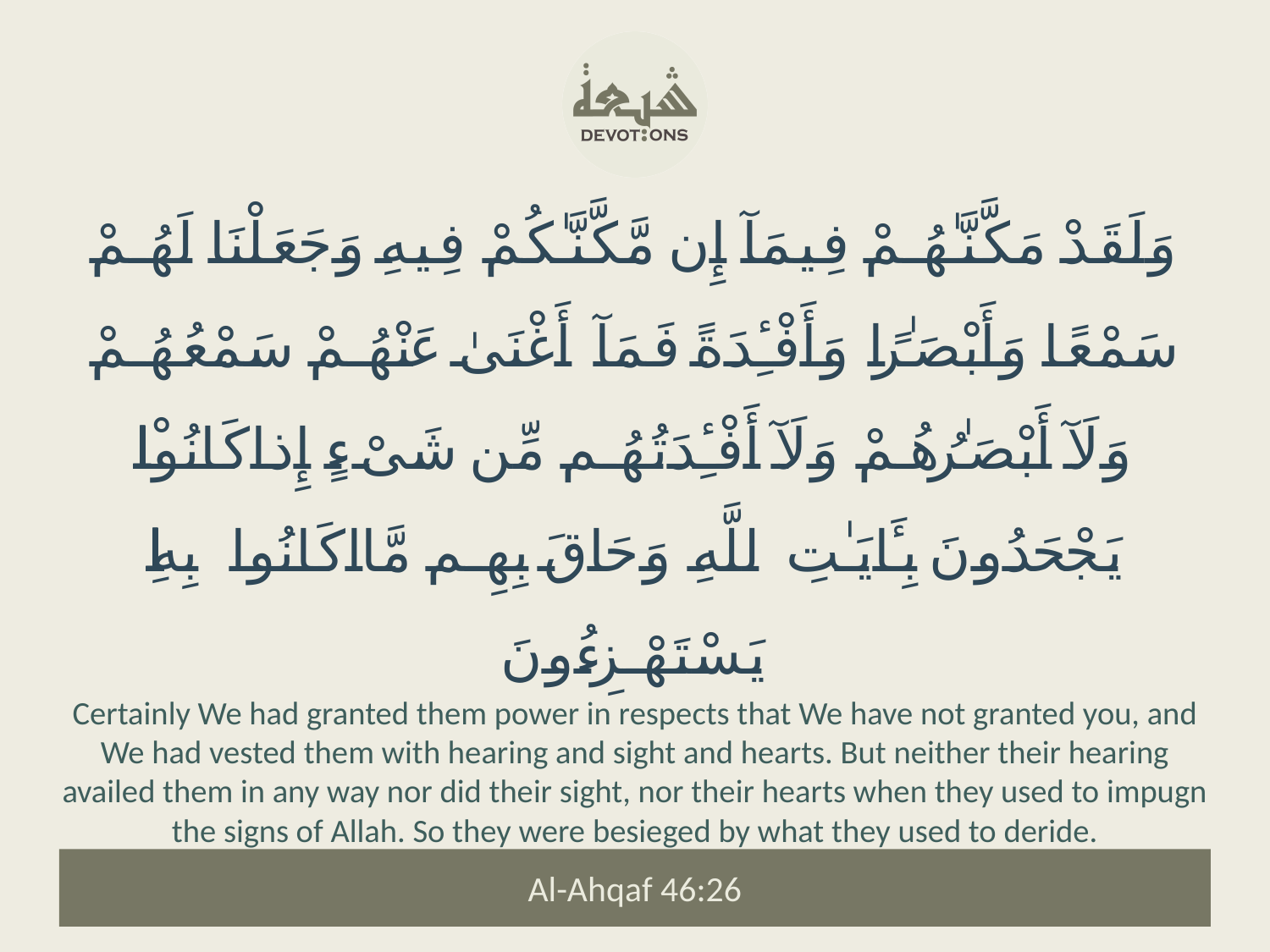

وَلَقَدْ مَكَّنَّـٰهُمْ فِيمَآ إِن مَّكَّنَّـٰكُمْ فِيهِ وَجَعَلْنَا لَهُمْ سَمْعًا وَأَبْصَـٰرًا وَأَفْـِٔدَةً فَمَآ أَغْنَىٰ عَنْهُمْ سَمْعُهُمْ وَلَآ أَبْصَـٰرُهُمْ وَلَآ أَفْـِٔدَتُهُم مِّن شَىْءٍ إِذْ كَانُوا۟ يَجْحَدُونَ بِـَٔايَـٰتِ ٱللَّهِ وَحَاقَ بِهِم مَّا كَانُوا۟ بِهِۦ يَسْتَهْزِءُونَ
Certainly We had granted them power in respects that We have not granted you, and We had vested them with hearing and sight and hearts. But neither their hearing availed them in any way nor did their sight, nor their hearts when they used to impugn the signs of Allah. So they were besieged by what they used to deride.
Al-Ahqaf 46:26